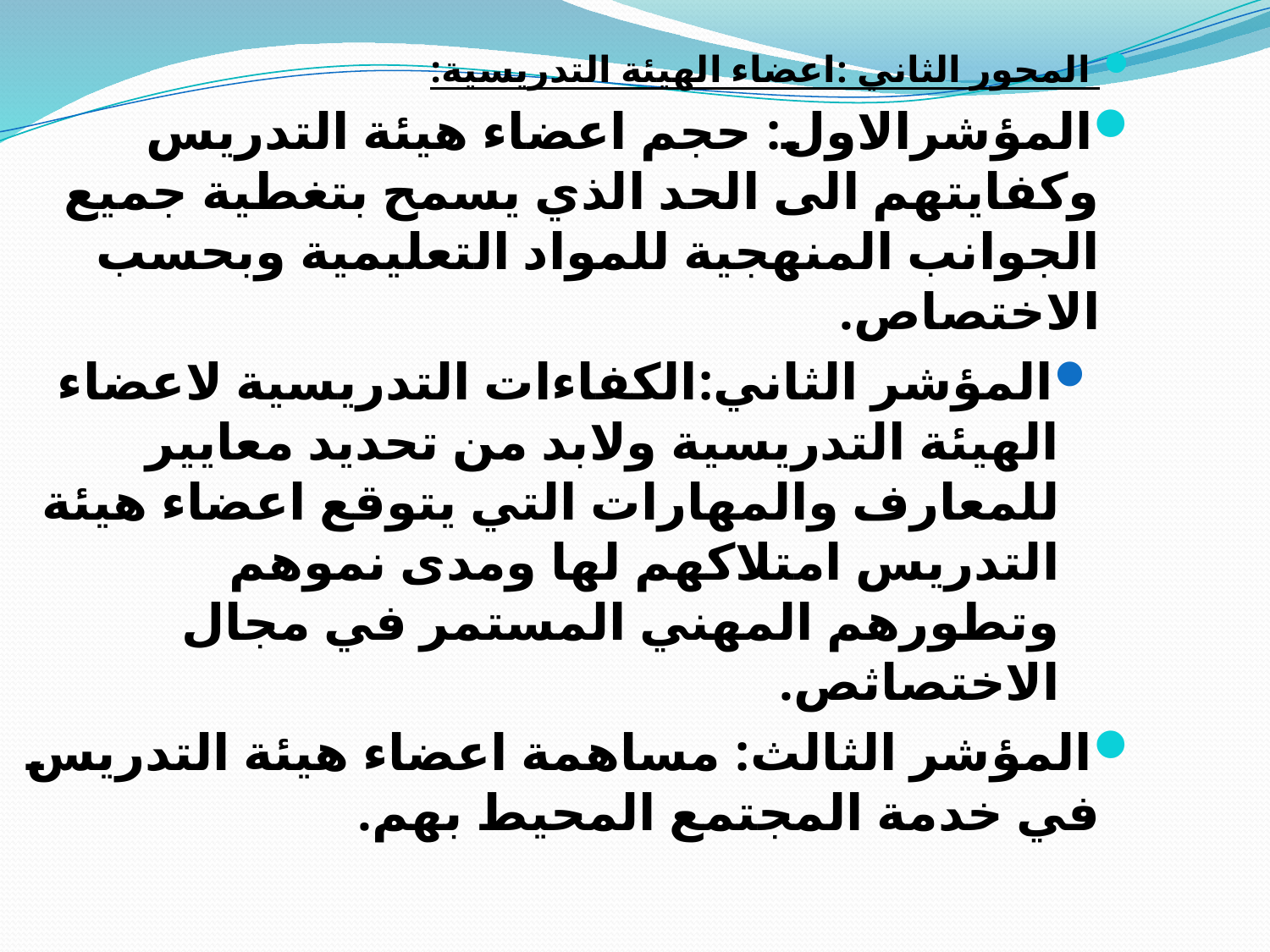

المحور الثاني :اعضاء الهيئة التدريسية:
المؤشرالاول: حجم اعضاء هيئة التدريس وكفايتهم الى الحد الذي يسمح بتغطية جميع الجوانب المنهجية للمواد التعليمية وبحسب الاختصاص.
المؤشر الثاني:الكفاءات التدريسية لاعضاء الهيئة التدريسية ولابد من تحديد معايير للمعارف والمهارات التي يتوقع اعضاء هيئة التدريس امتلاكهم لها ومدى نموهم وتطورهم المهني المستمر في مجال الاختصاثص.
المؤشر الثالث: مساهمة اعضاء هيئة التدريس في خدمة المجتمع المحيط بهم.